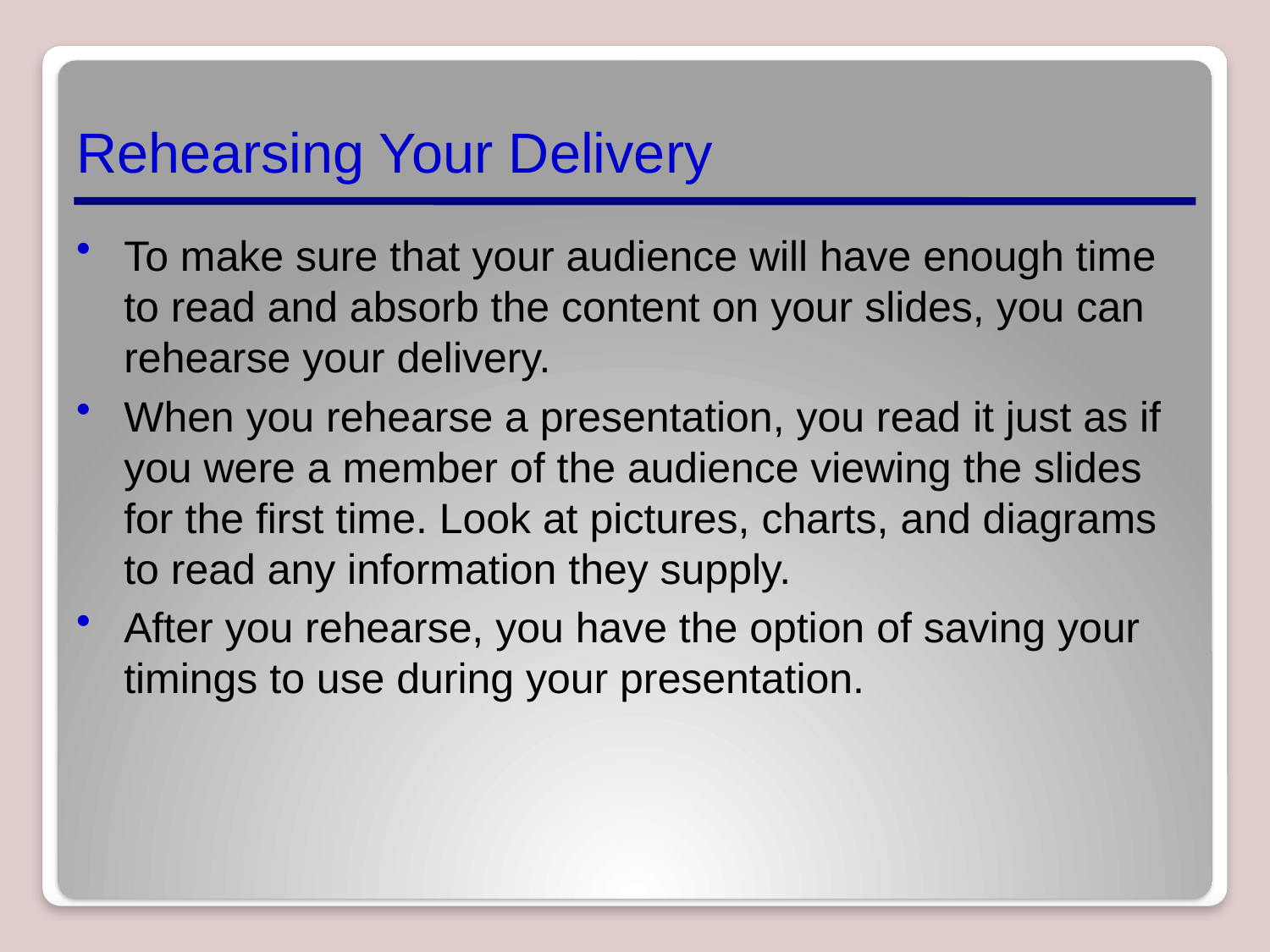

# Rehearsing Your Delivery
To make sure that your audience will have enough time to read and absorb the content on your slides, you can rehearse your delivery.
When you rehearse a presentation, you read it just as if you were a member of the audience viewing the slides for the first time. Look at pictures, charts, and diagrams to read any information they supply.
After you rehearse, you have the option of saving your timings to use during your presentation.